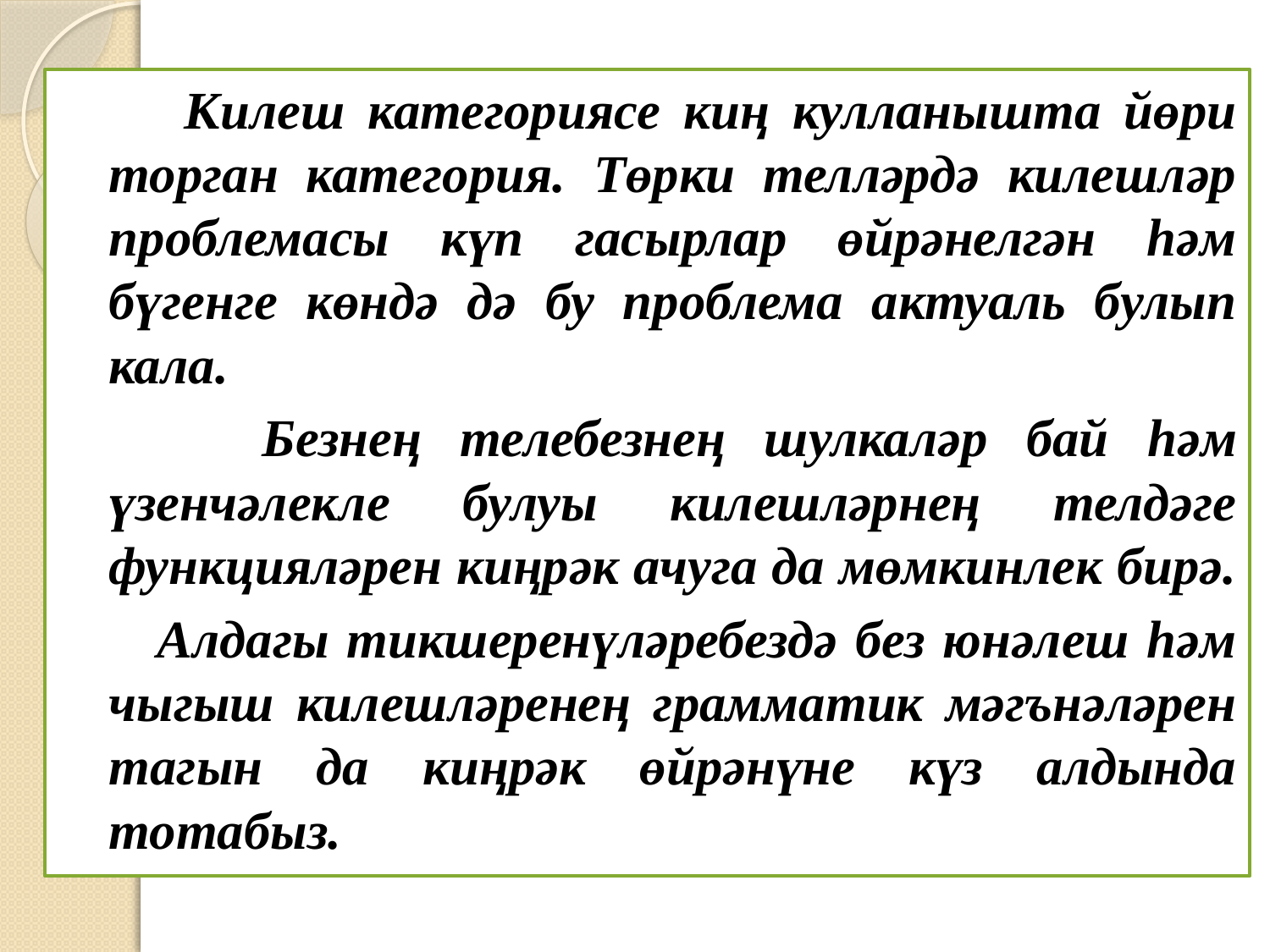

Килеш категориясе киң кулланышта йөри торган категория. Төрки телләрдә килешләр проблемасы күп гасырлар өйрәнелгән һәм бүгенге көндә дә бу проблема актуаль булып кала.
     Безнең телебезнең шулкаләр бай һәм үзенчәлекле булуы килешләрнең телдәге функцияләрен киңрәк ачуга да мөмкинлек бирә.
     Алдагы тикшеренүләребездә без юнәлеш һәм чыгыш килешләренең грамматик мәгънәләрен тагын да киңрәк өйрәнүне күз алдында тотабыз.